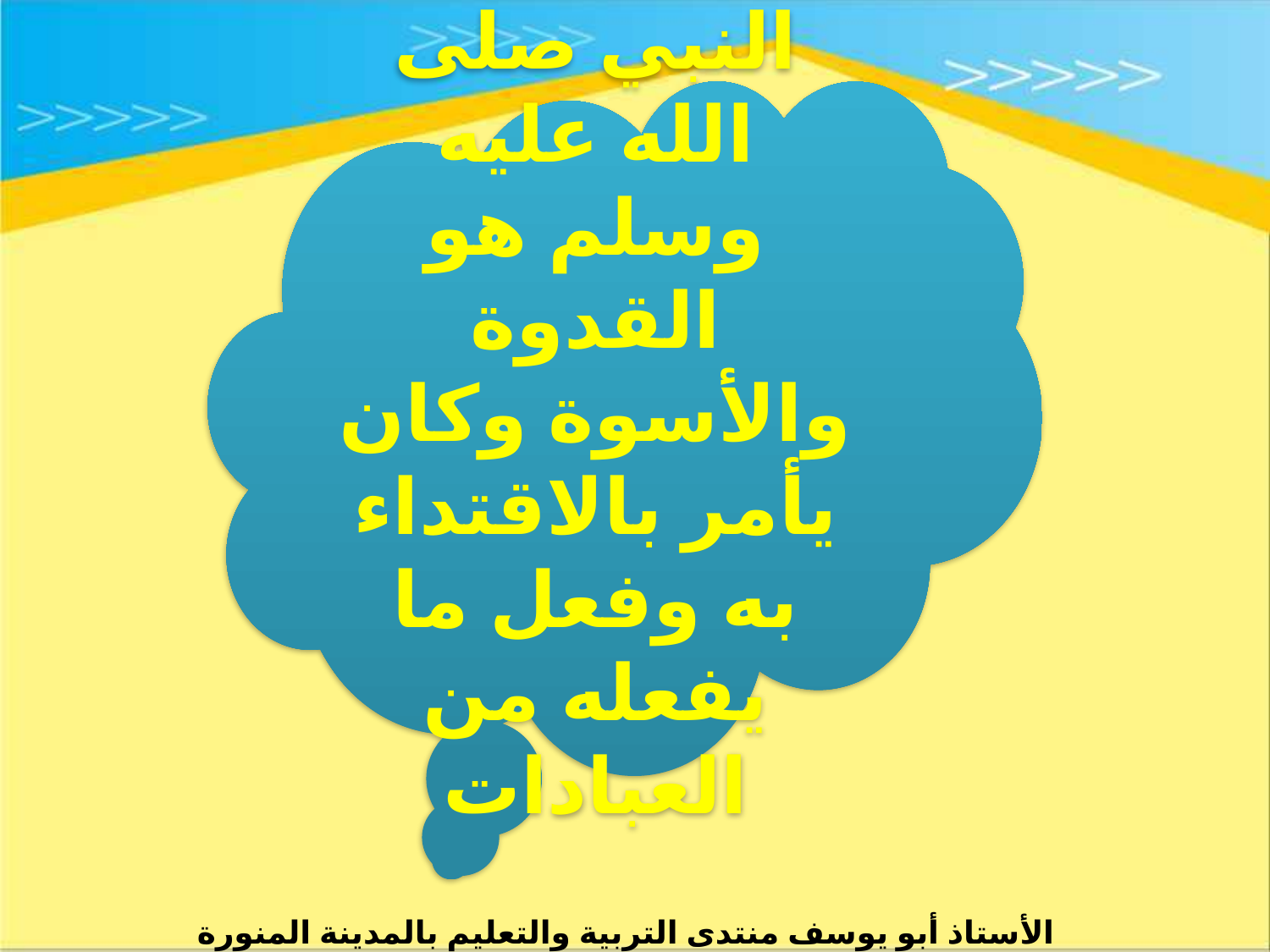

النبي صلى الله عليه وسلم هو القدوة والأسوة وكان يأمر بالاقتداء به وفعل ما يفعله من العبادات
الأستاذ أبو يوسف منتدى التربية والتعليم بالمدينة المنورة